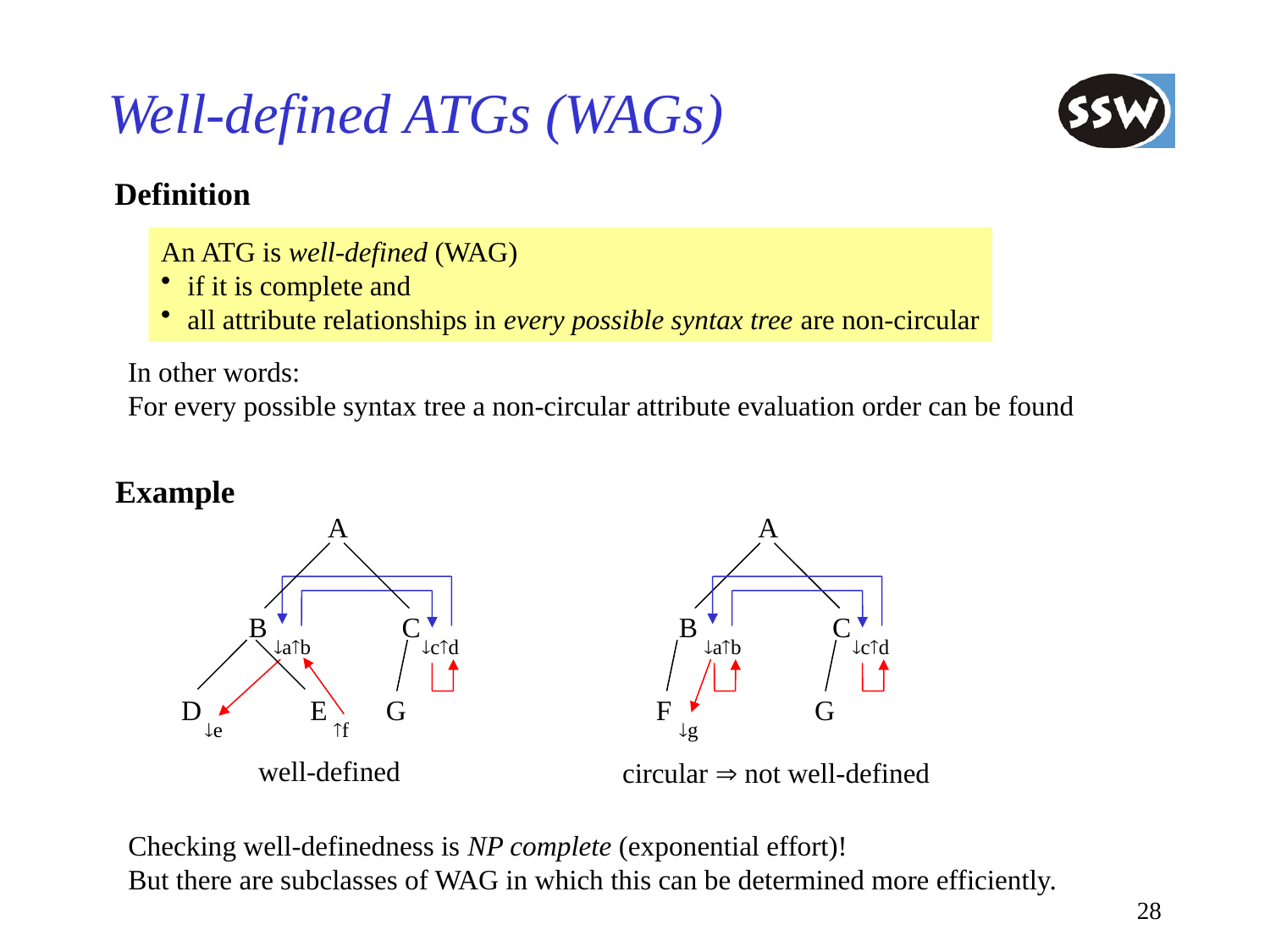

# Well-defined ATGs (WAGs)
Definition
An ATG is well-defined (WAG)
if it is complete and
all attribute relationships in every possible syntax tree are non-circular
In other words:
For every possible syntax tree a non-circular attribute evaluation order can be found
Example
A

B
C
↓a↑b
↓c↑d
A

B
C
↓a↑b
↓c↑d

F
G
↓g
circular ⇒ not well-defined

D
E
G
↓e
↑f
well-defined
Checking well-definedness is NP complete (exponential effort)!
But there are subclasses of WAG in which this can be determined more efficiently.
28